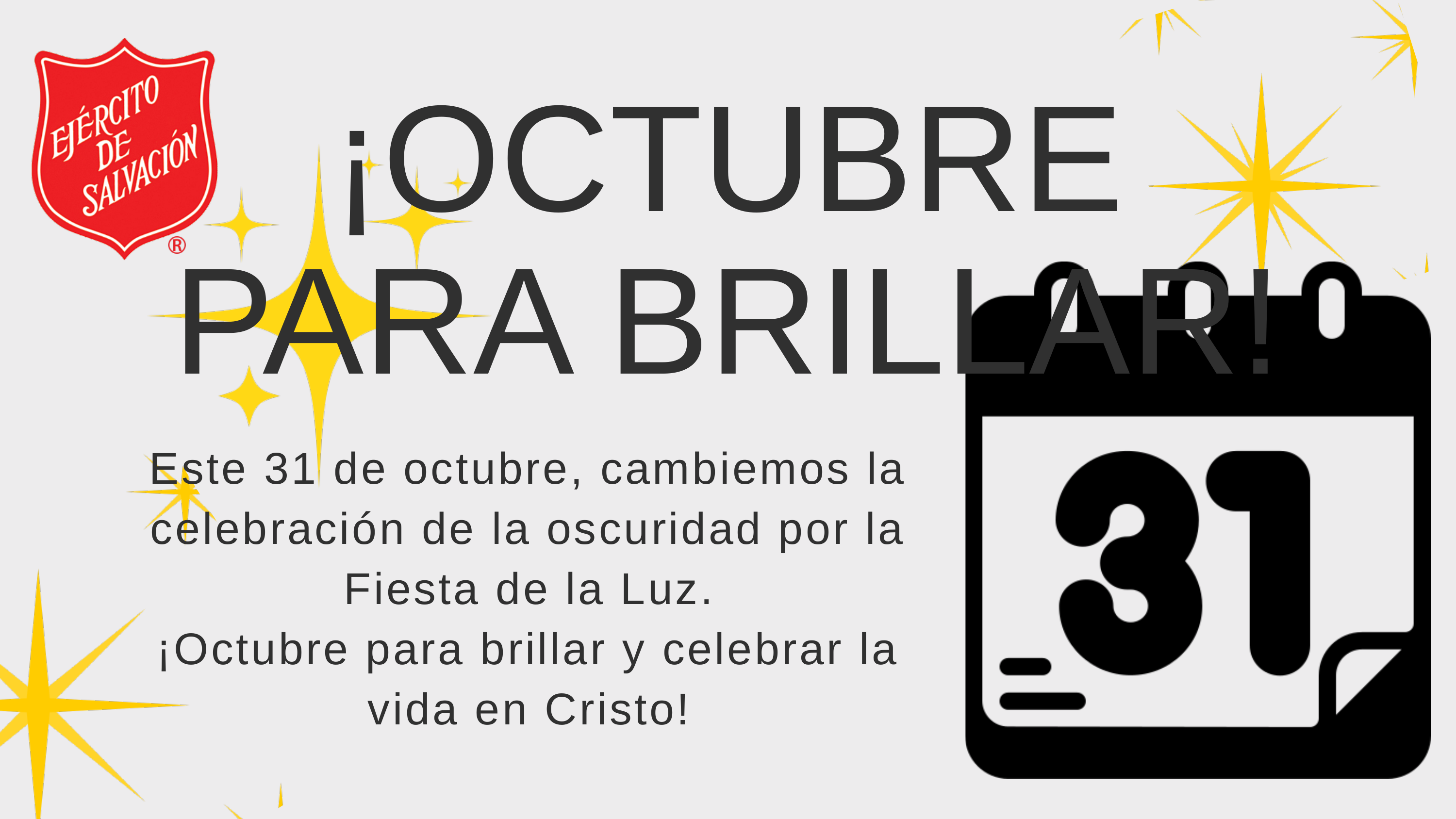

¡OCTUBRE PARA BRILLAR!

Este 31 de octubre, cambiemos la celebración de la oscuridad por la Fiesta de la Luz.
¡Octubre para brillar y celebrar la vida en Cristo!